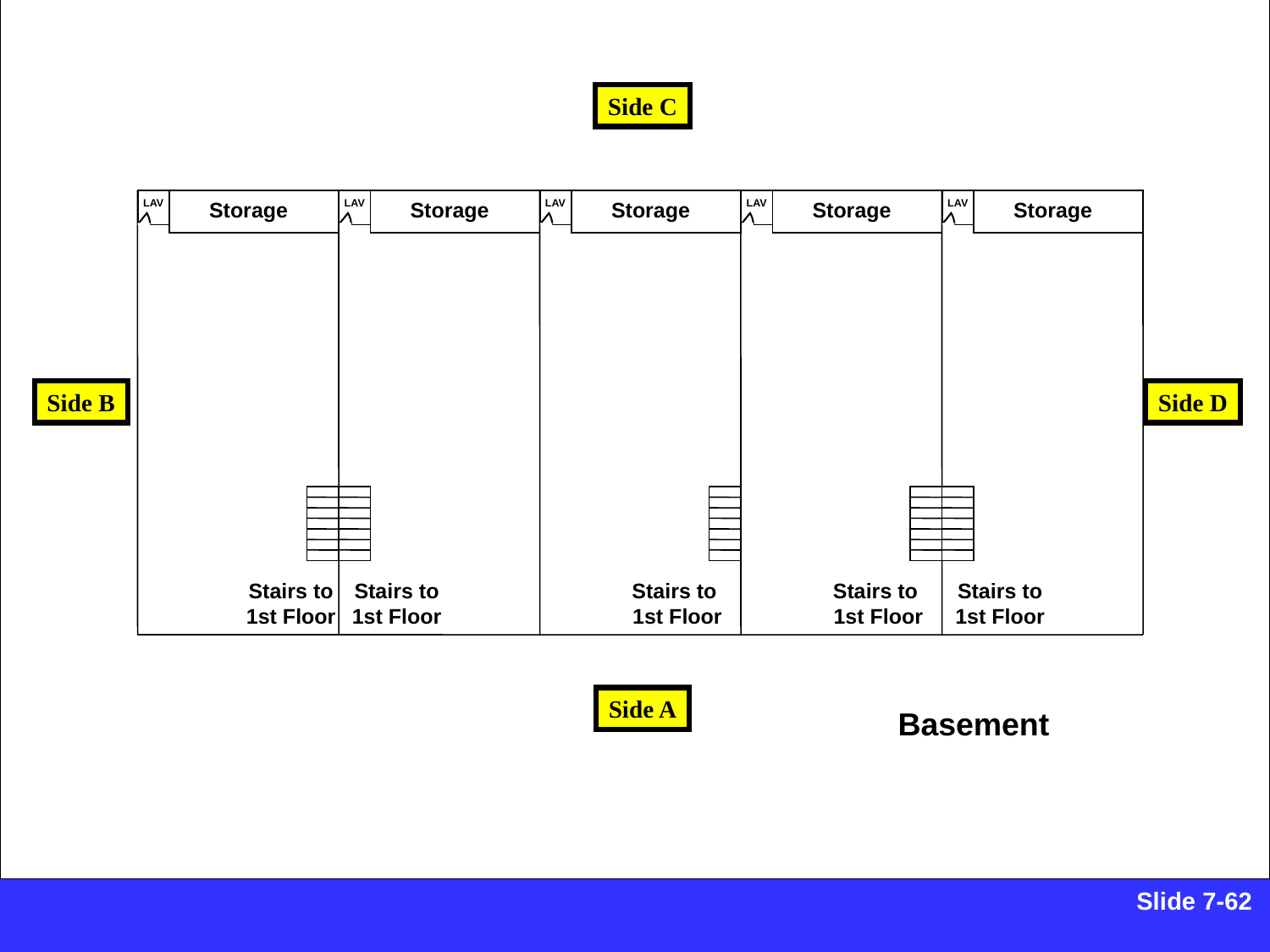

Side C
LAV

Storage
LAV

Storage
LAV

Storage
LAV

Storage
LAV

Storage

Side B
Side D

Stairs to 1st Floor
Stairs to 1st Floor
Stairs to
1st Floor
Stairs to
1st Floor
Stairs to 1st Floor

Side A
Basement
Slide 7-62